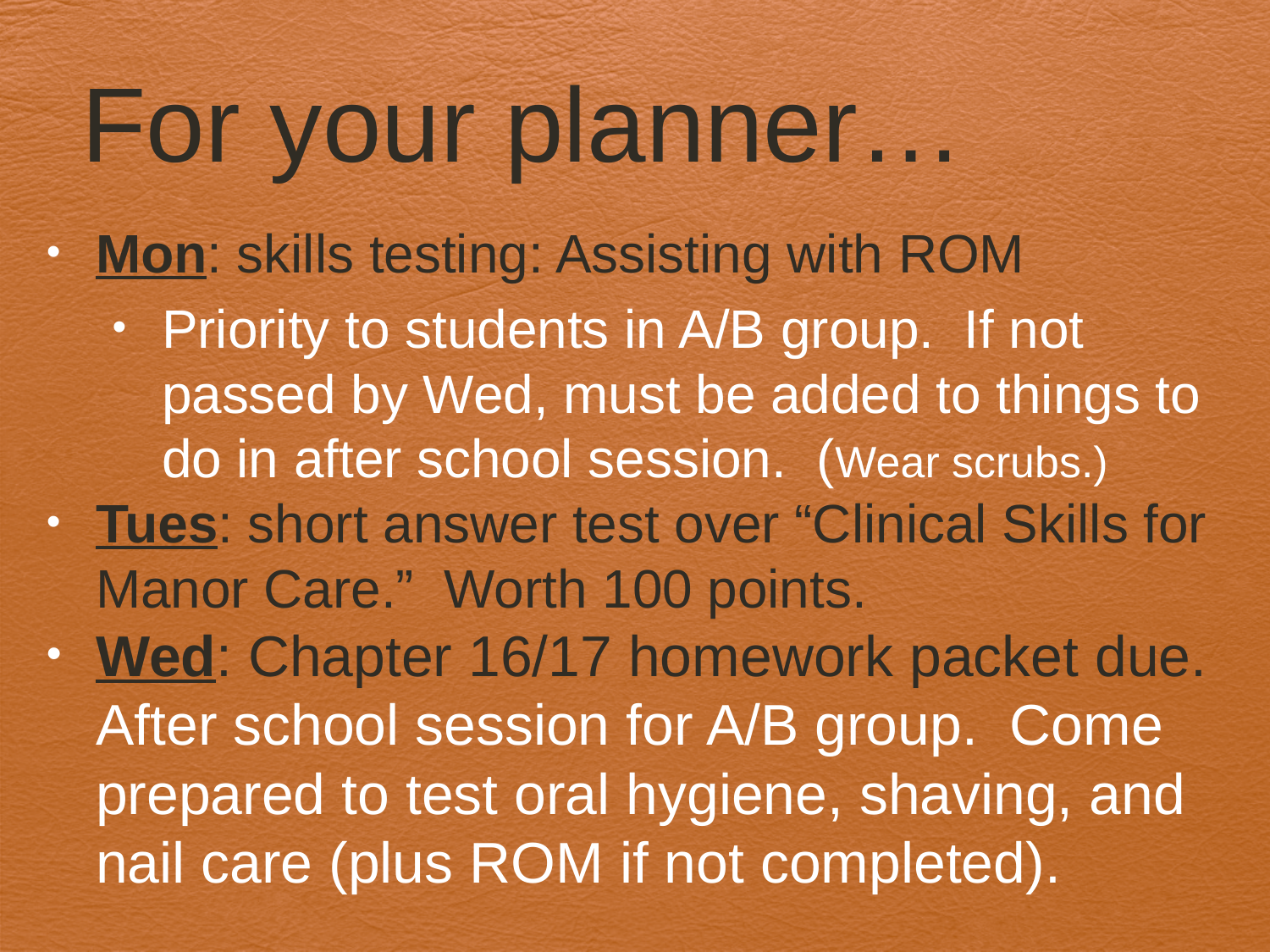

# For your planner…
Mon: skills testing: Assisting with ROM
Priority to students in A/B group.  If not passed by Wed, must be added to things to do in after school session.  (Wear scrubs.)
Tues: short answer test over “Clinical Skills for Manor Care.”  Worth 100 points.
Wed: Chapter 16/17 homework packet due.  After school session for A/B group.  Come prepared to test oral hygiene, shaving, and nail care (plus ROM if not completed).